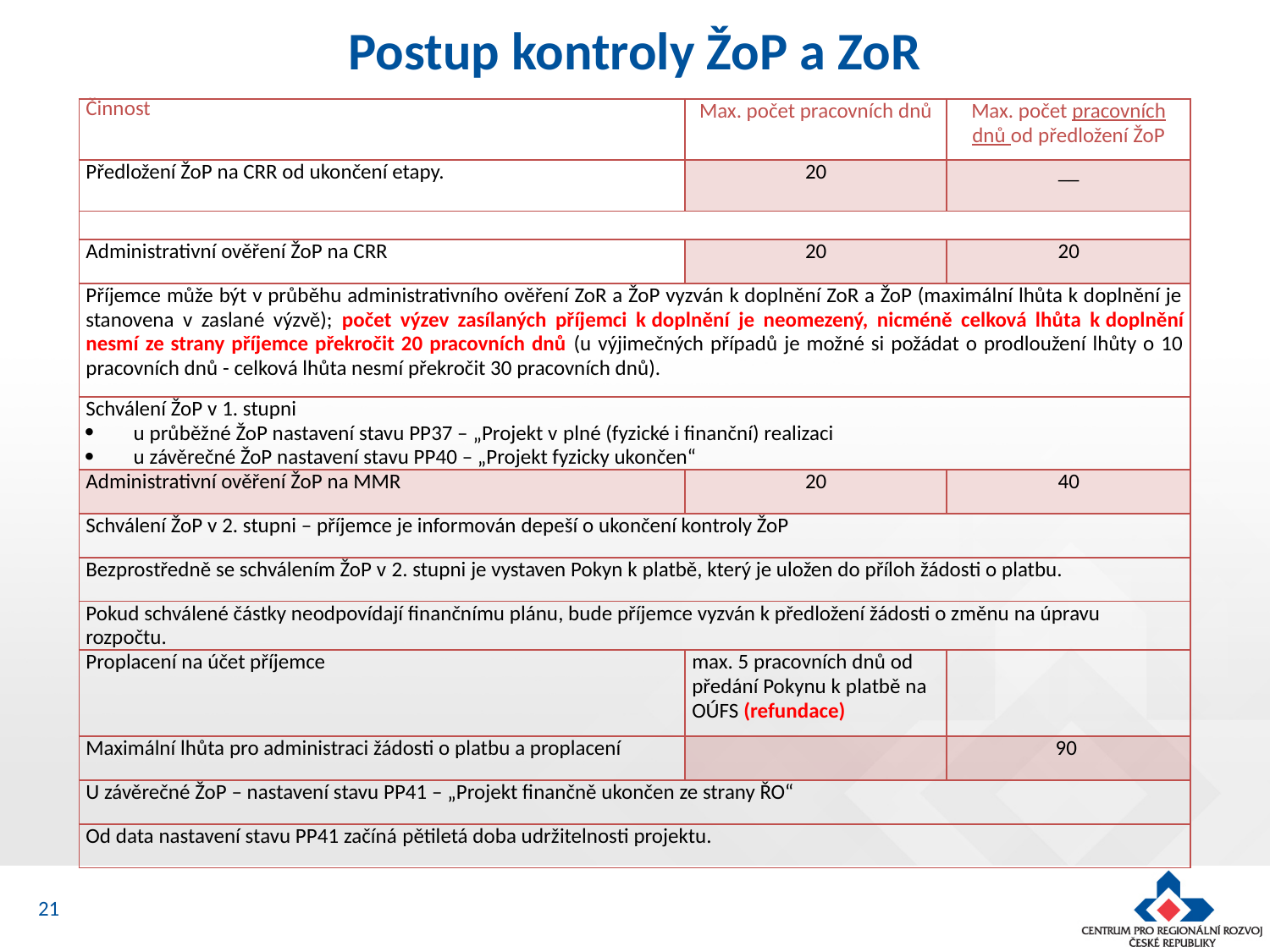

# Postup kontroly ŽoP a ZoR
| Činnost | Max. počet pracovních dnů | Max. počet pracovních dnů od předložení ŽoP |
| --- | --- | --- |
| Předložení ŽoP na CRR od ukončení etapy. | 20 | \_\_ |
|  |  |  |
| Administrativní ověření ŽoP na CRR | 20 | 20 |
| Příjemce může být v průběhu administrativního ověření ZoR a ŽoP vyzván k doplnění ZoR a ŽoP (maximální lhůta k doplnění je stanovena v zaslané výzvě); počet výzev zasílaných příjemci k doplnění je neomezený, nicméně celková lhůta k doplnění nesmí ze strany příjemce překročit 20 pracovních dnů (u výjimečných případů je možné si požádat o prodloužení lhůty o 10 pracovních dnů - celková lhůta nesmí překročit 30 pracovních dnů). |  |  |
| Schválení ŽoP v 1. stupni u průběžné ŽoP nastavení stavu PP37 – „Projekt v plné (fyzické i finanční) realizaci u závěrečné ŽoP nastavení stavu PP40 – „Projekt fyzicky ukončen“ |  |  |
| Administrativní ověření ŽoP na MMR | 20 | 40 |
| Schválení ŽoP v 2. stupni – příjemce je informován depeší o ukončení kontroly ŽoP |  |  |
| Bezprostředně se schválením ŽoP v 2. stupni je vystaven Pokyn k platbě, který je uložen do příloh žádosti o platbu. |  |  |
| Pokud schválené částky neodpovídají finančnímu plánu, bude příjemce vyzván k předložení žádosti o změnu na úpravu rozpočtu. |  |  |
| Proplacení na účet příjemce | max. 5 pracovních dnů od předání Pokynu k platbě na OÚFS (refundace) |  |
| Maximální lhůta pro administraci žádosti o platbu a proplacení |  | 90 |
| U závěrečné ŽoP – nastavení stavu PP41 – „Projekt finančně ukončen ze strany ŘO“ |  |  |
| Od data nastavení stavu PP41 začíná pětiletá doba udržitelnosti projektu. |  |  |
21